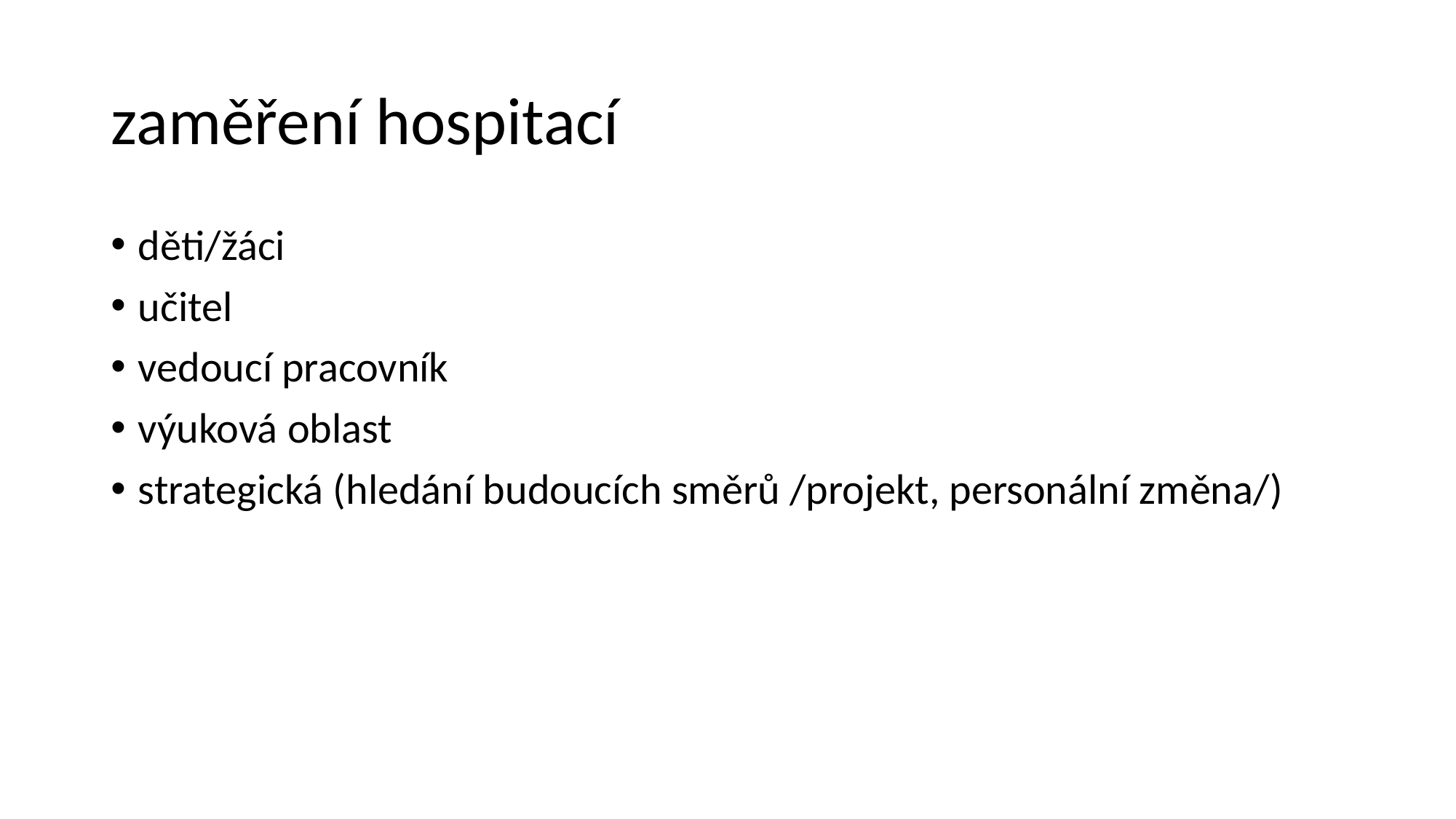

# zaměření hospitací
děti/žáci
učitel
vedoucí pracovník
výuková oblast
strategická (hledání budoucích směrů /projekt, personální změna/)